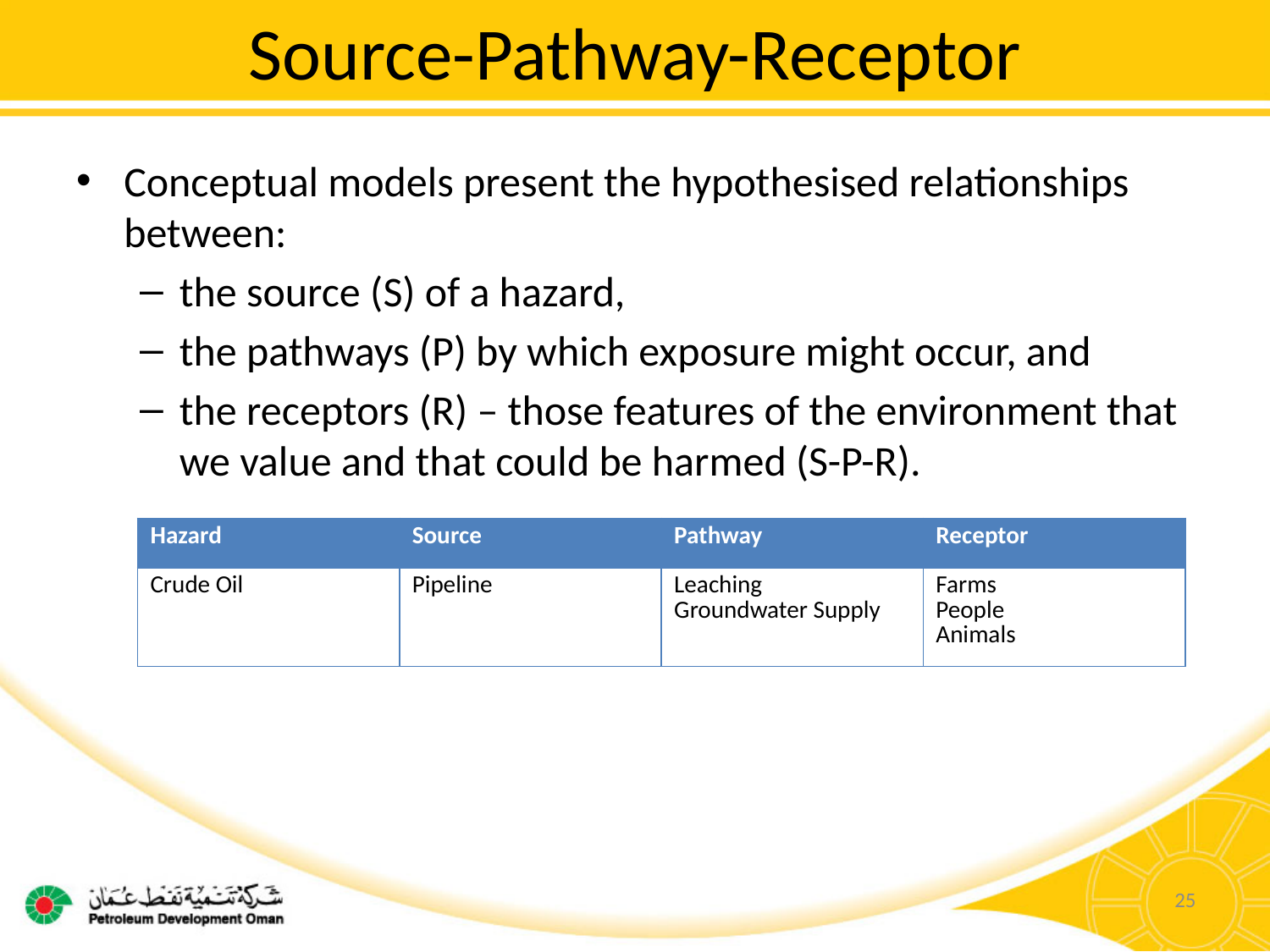

# Source-Pathway-Receptor
Conceptual models present the hypothesised relationships between:
the source (S) of a hazard,
the pathways (P) by which exposure might occur, and
the receptors (R) – those features of the environment that we value and that could be harmed (S-P-R).
| Hazard | Source | Pathway | Receptor |
| --- | --- | --- | --- |
| Crude Oil | Pipeline | Leaching Groundwater Supply | Farms People Animals |